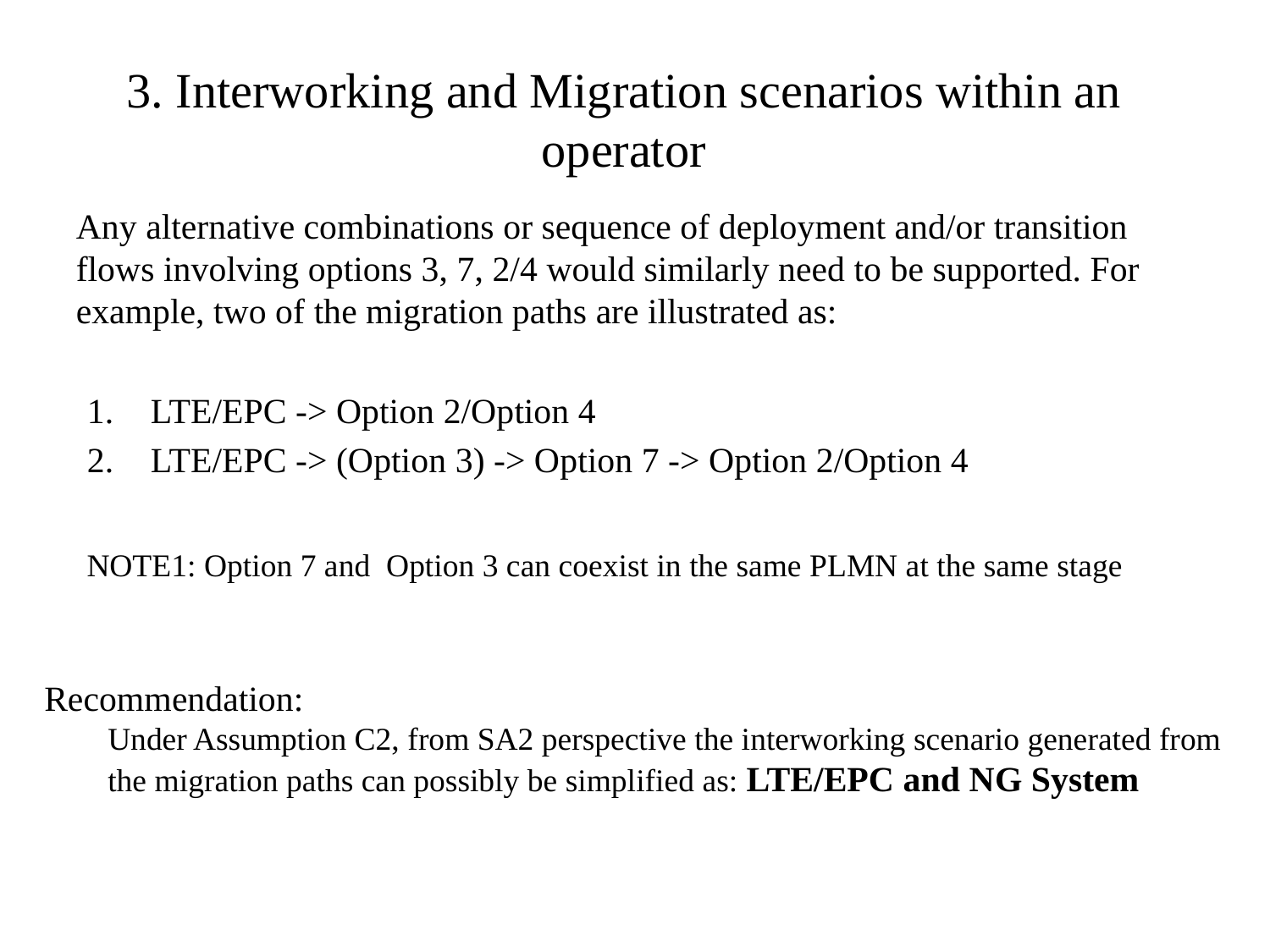

# 3. Interworking and Migration scenarios within an operator
Any alternative combinations or sequence of deployment and/or transition flows involving options 3, 7, 2/4 would similarly need to be supported. For example, two of the migration paths are illustrated as:
LTE/EPC -> Option 2/Option 4
LTE/EPC -> (Option 3) -> Option 7 -> Option 2/Option 4

NOTE1: Option 7 and  Option 3 can coexist in the same PLMN at the same stage
Recommendation:
Under Assumption C2, from SA2 perspective the interworking scenario generated from the migration paths can possibly be simplified as: LTE/EPC and NG System